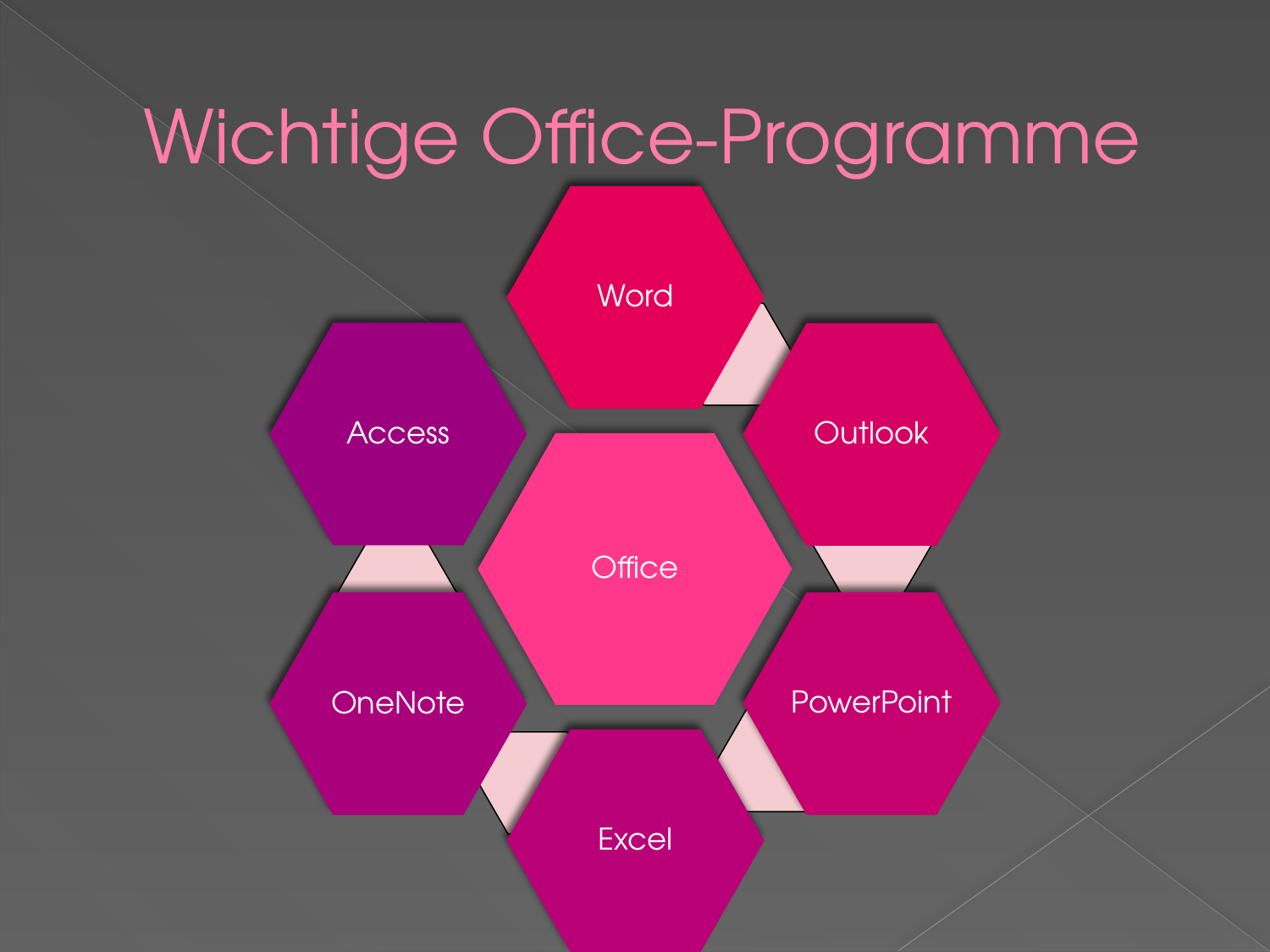

# Wichtige Office-Programme
Office
Word
Outlook
PowerPoint
Excel
OneNote
Access